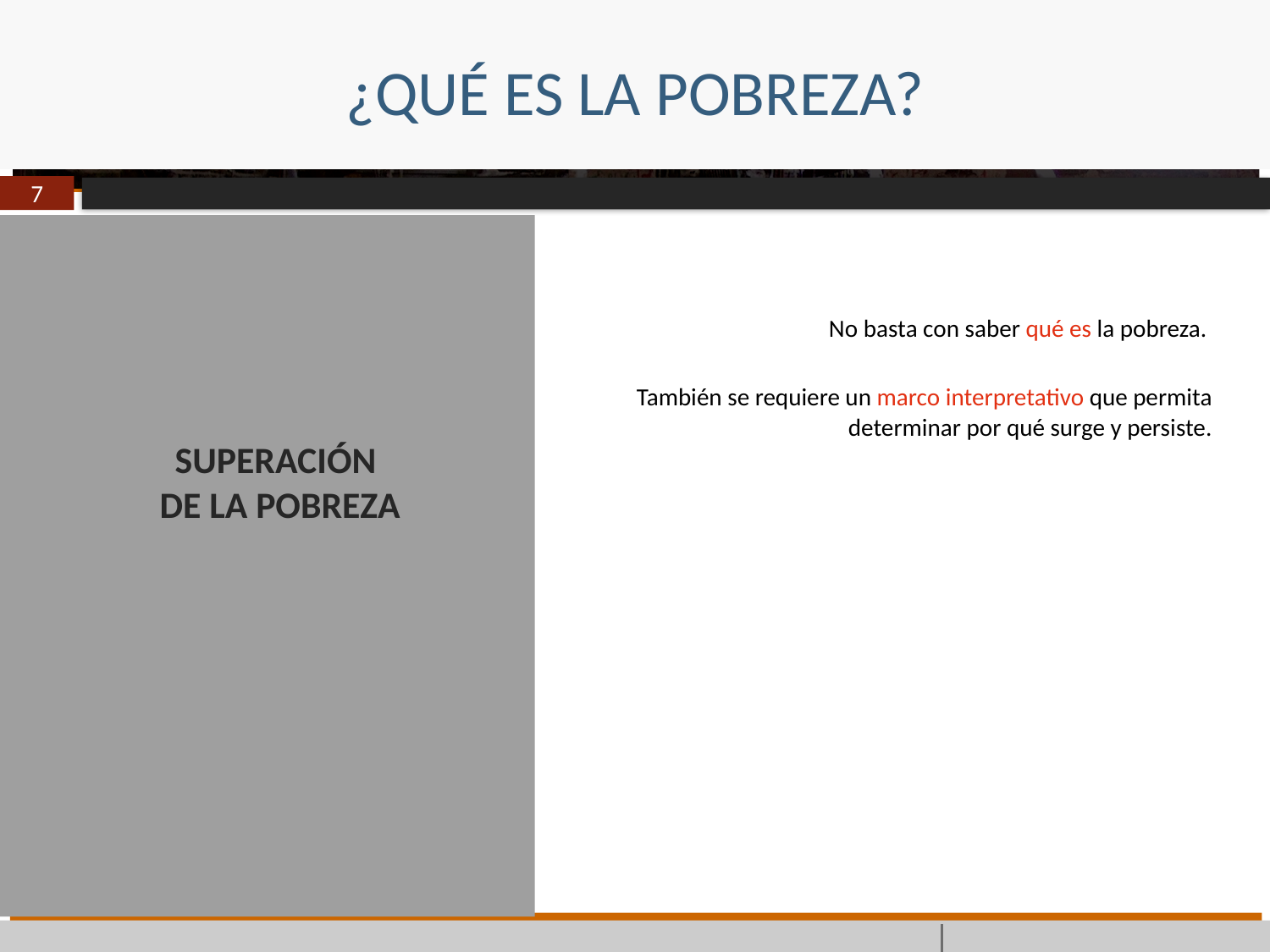

# ¿QUÉ ES LA POBREZA?
7

SUPERACIÓN
DE LA POBREZA
No basta con saber qué es la pobreza.

También se requiere un marco interpretativo que permita determinar por qué surge y persiste.